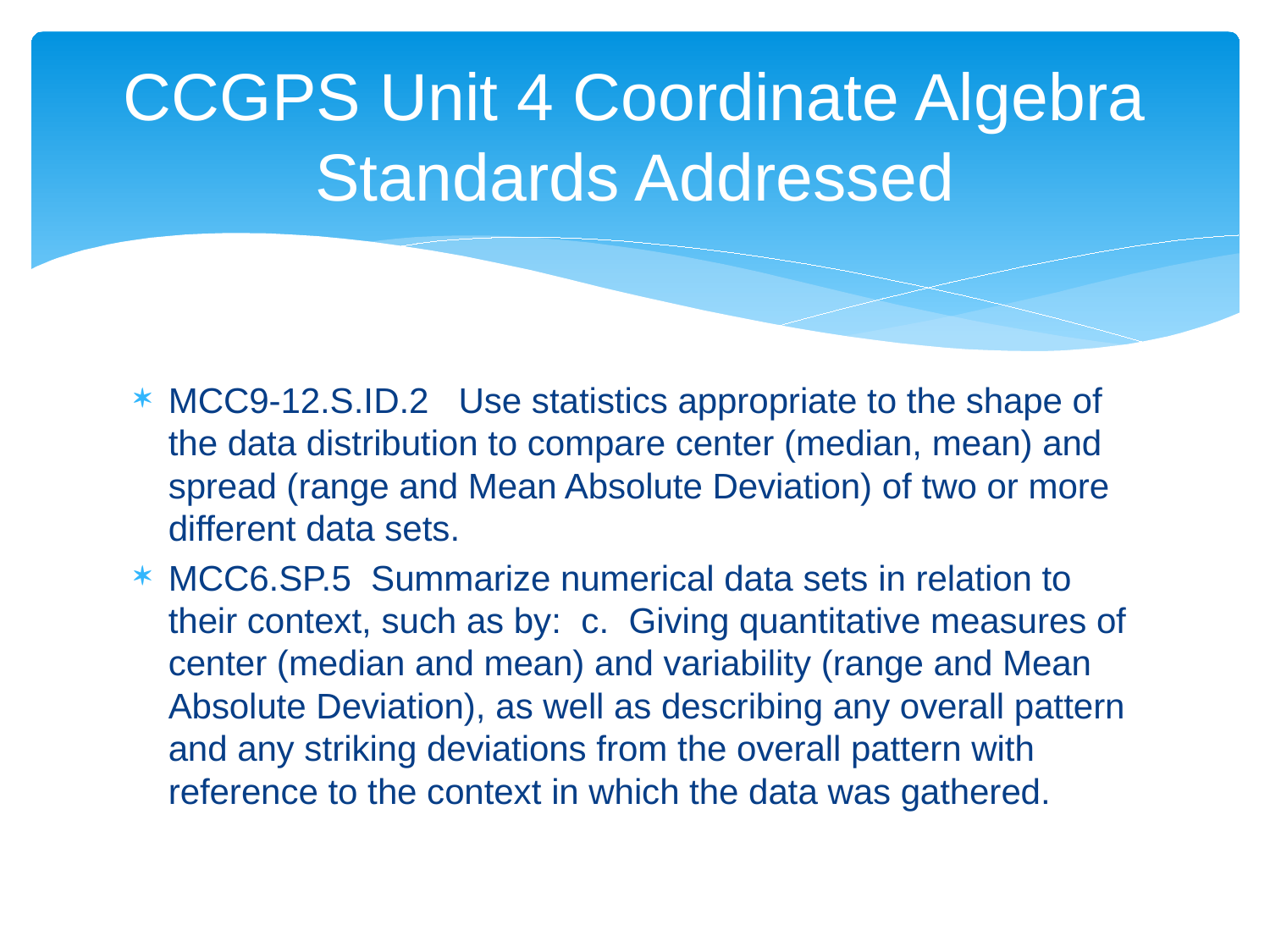

# CCGPS Unit 4 Coordinate Algebra Standards Addressed
MCC9-12.S.ID.2   Use statistics appropriate to the shape of the data distribution to compare center (median, mean) and spread (range and Mean Absolute Deviation) of two or more different data sets.
MCC6.SP.5  Summarize numerical data sets in relation to their context, such as by:  c.  Giving quantitative measures of center (median and mean) and variability (range and Mean Absolute Deviation), as well as describing any overall pattern and any striking deviations from the overall pattern with reference to the context in which the data was gathered.